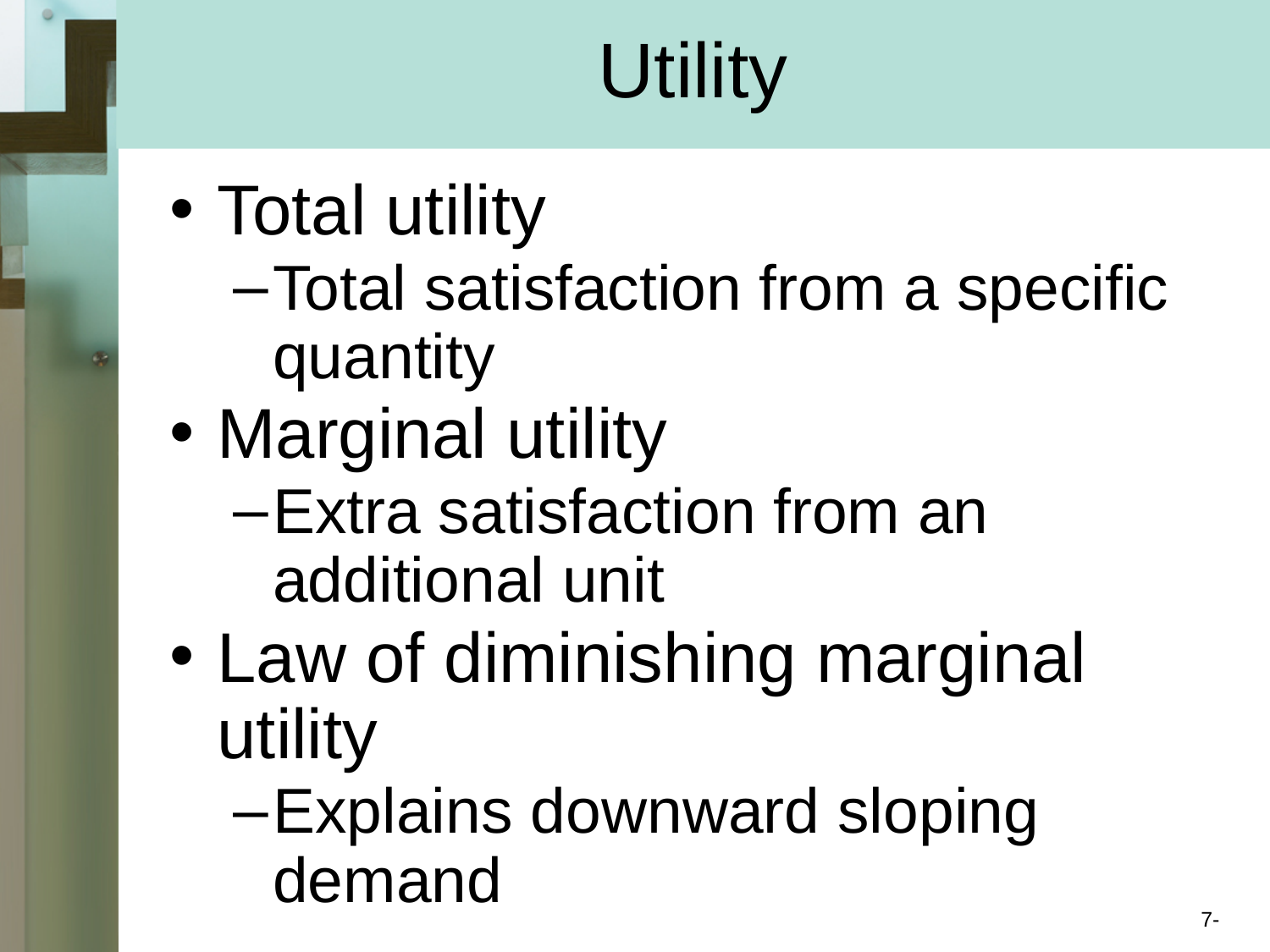

# Utility
Total utility
Total satisfaction from a specific quantity
Marginal utility
Extra satisfaction from an additional unit
Law of diminishing marginal utility
Explains downward sloping demand

7-